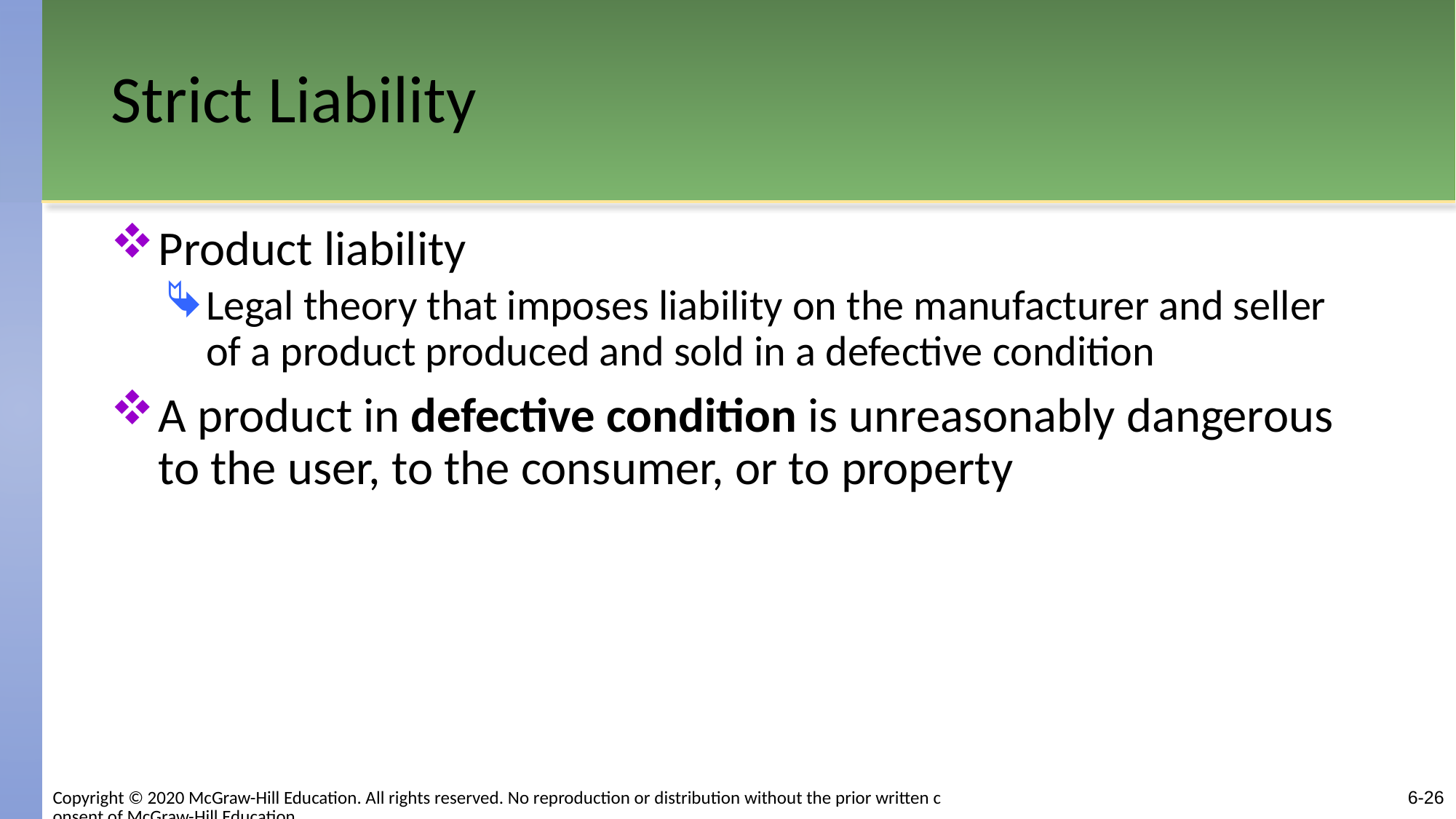

# Strict Liability
Product liability
Legal theory that imposes liability on the manufacturer and seller of a product produced and sold in a defective condition
A product in defective condition is unreasonably dangerous to the user, to the consumer, or to property

6-26
Copyright © 2020 McGraw-Hill Education. All rights reserved. No reproduction or distribution without the prior written consent of McGraw-Hill Education.